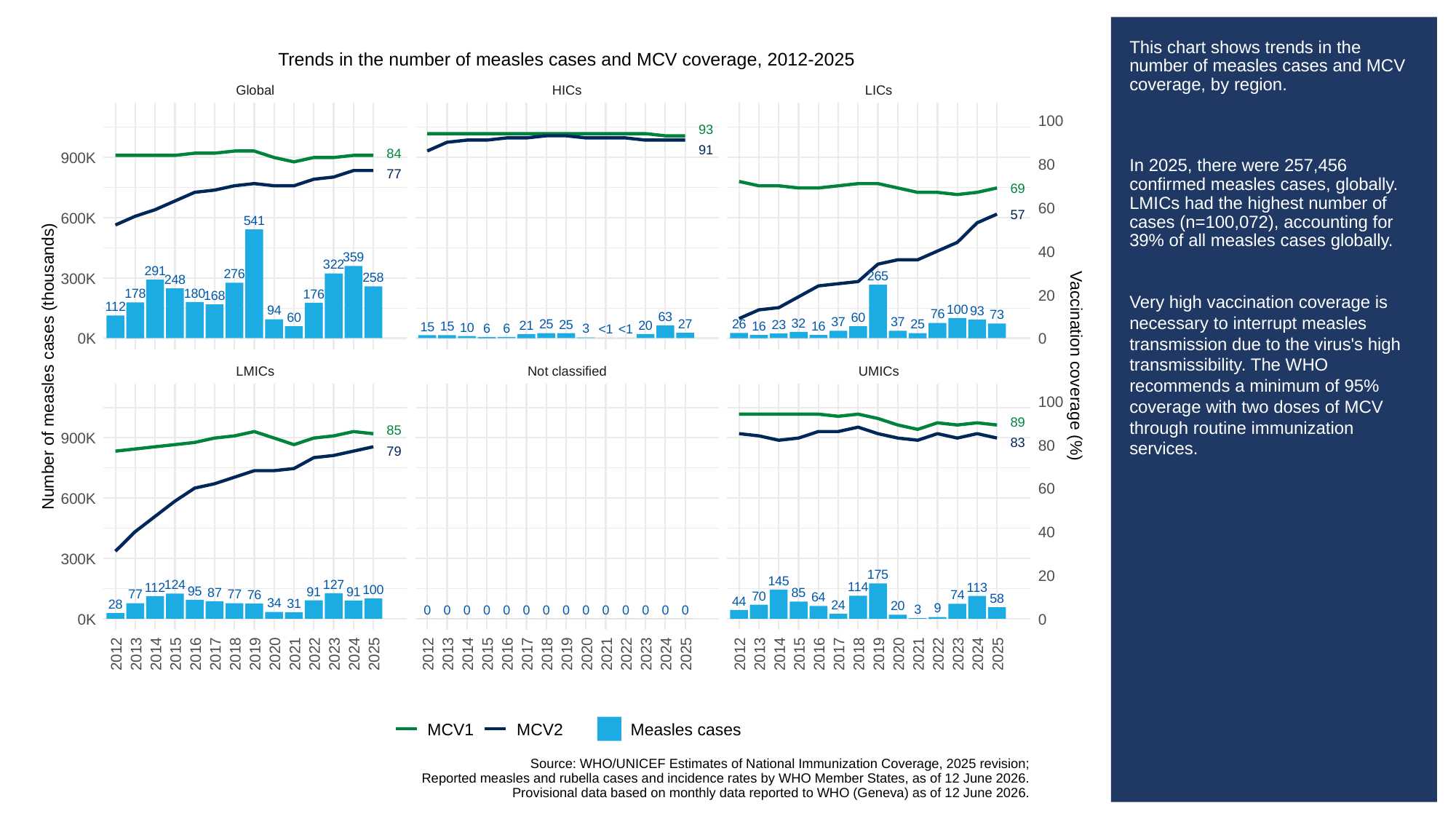

# This chart shows trends in the number of measles cases and MCV coverage, by region.

In 2025, there were 257,456 confirmed measles cases, globally. LMICs had the highest number of cases (n=100,072), accounting for 39% of all measles cases globally.

Very high vaccination coverage is necessary to interrupt measles transmission due to the virus's high transmissibility. The WHO recommends a minimum of 95% coverage with two doses of MCV through routine immunization services.

Trends in the number of measles cases and MCV coverage, 2012-2025
Global
HICs
LICs

100
93

91
84

900K

80
77

69

60
57
600K

541

40

359
322
291

276
265
300K
258

248

180
178

176
20
168
112

100

94
93

76
73
63
60
60

37
37
32

27
26
25
25
25

23
21
20
16
16
15
15
10

6
6

3
<1
<1

0K
0

Number of measles cases (thousands)
Vaccination coverage (%)
LMICs
Not classified
UMICs

100

89
85

900K
83

80
79

60
600K

40

300K

175
20
145
127
124
114
113
112

100
95
91
91
87
85

77
77

76
74
70
64

58

44

34
31

28

24

20

9

3

0
0
0
0
0
0
0
0
0
0
0
0
0
0

0K
0

2012
2013
2014
2015
2016
2017
2018
2019
2020
2021
2022
2023
2024
2025
2012
2013
2014
2015
2016
2017
2018
2019
2020
2021
2022
2023
2024
2025
2012
2013
2014
2015
2016
2017
2018
2019
2020
2021
2022
2023
2024
2025

MCV1
MCV2
Measles cases

Source: WHO/UNICEF Estimates of National Immunization Coverage, 2025 revision;
Reported measles and rubella cases and incidence rates by WHO Member States, as of 12 June 2026.
Provisional data based on monthly data reported to WHO (Geneva) as of 12 June 2026.